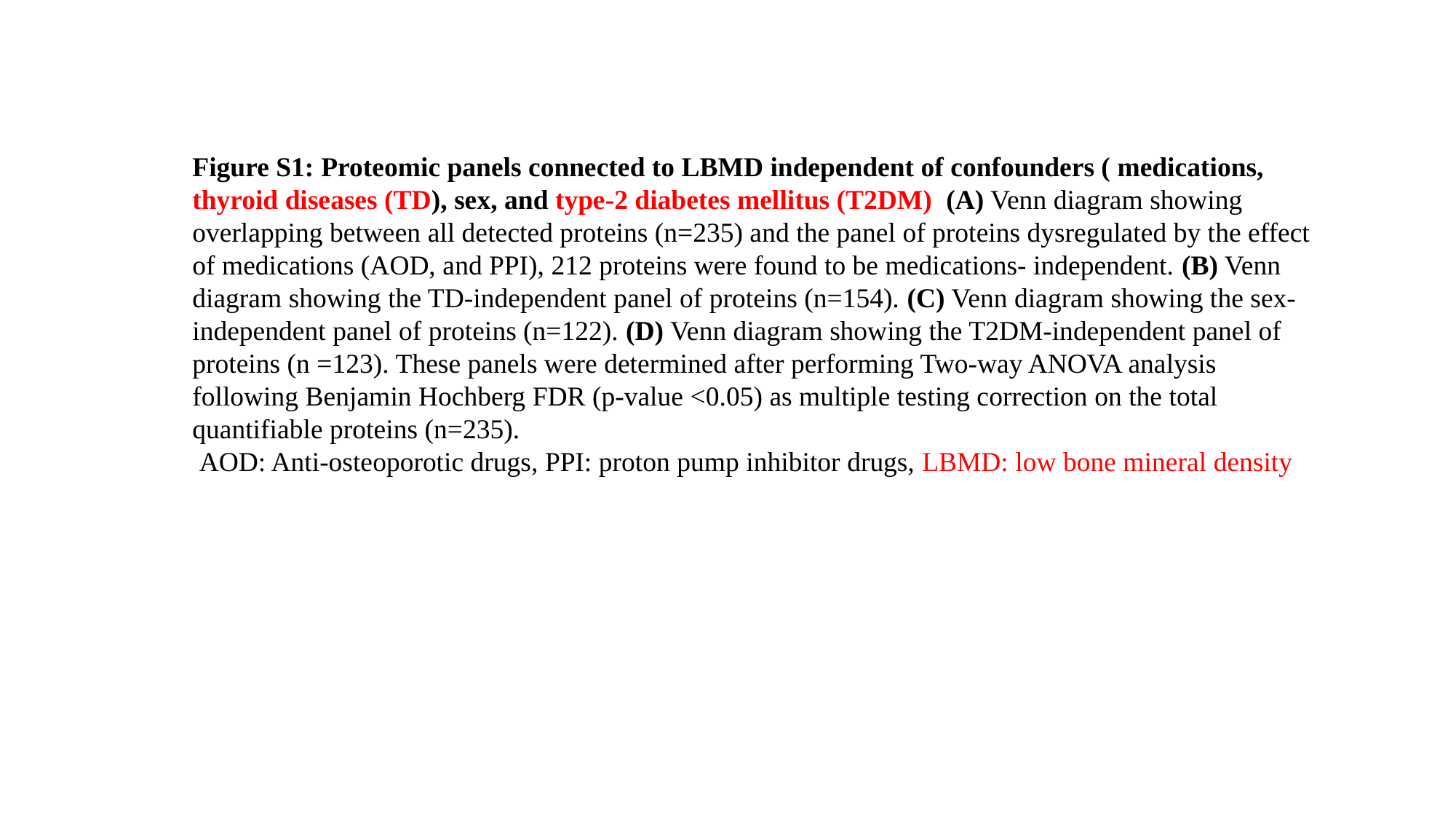

Figure S1: Proteomic panels connected to LBMD independent of confounders ( medications, thyroid diseases (TD), sex, and type-2 diabetes mellitus (T2DM)  (A) Venn diagram showing overlapping between all detected proteins (n=235) and the panel of proteins dysregulated by the effect of medications (AOD, and PPI), 212 proteins were found to be medications- independent. (B) Venn diagram showing the TD-independent panel of proteins (n=154). (C) Venn diagram showing the sex-independent panel of proteins (n=122). (D) Venn diagram showing the T2DM-independent panel of proteins (n =123). These panels were determined after performing Two-way ANOVA analysis following Benjamin Hochberg FDR (p-value <0.05) as multiple testing correction on the total quantifiable proteins (n=235).
 AOD: Anti-osteoporotic drugs, PPI: proton pump inhibitor drugs, LBMD: low bone mineral density